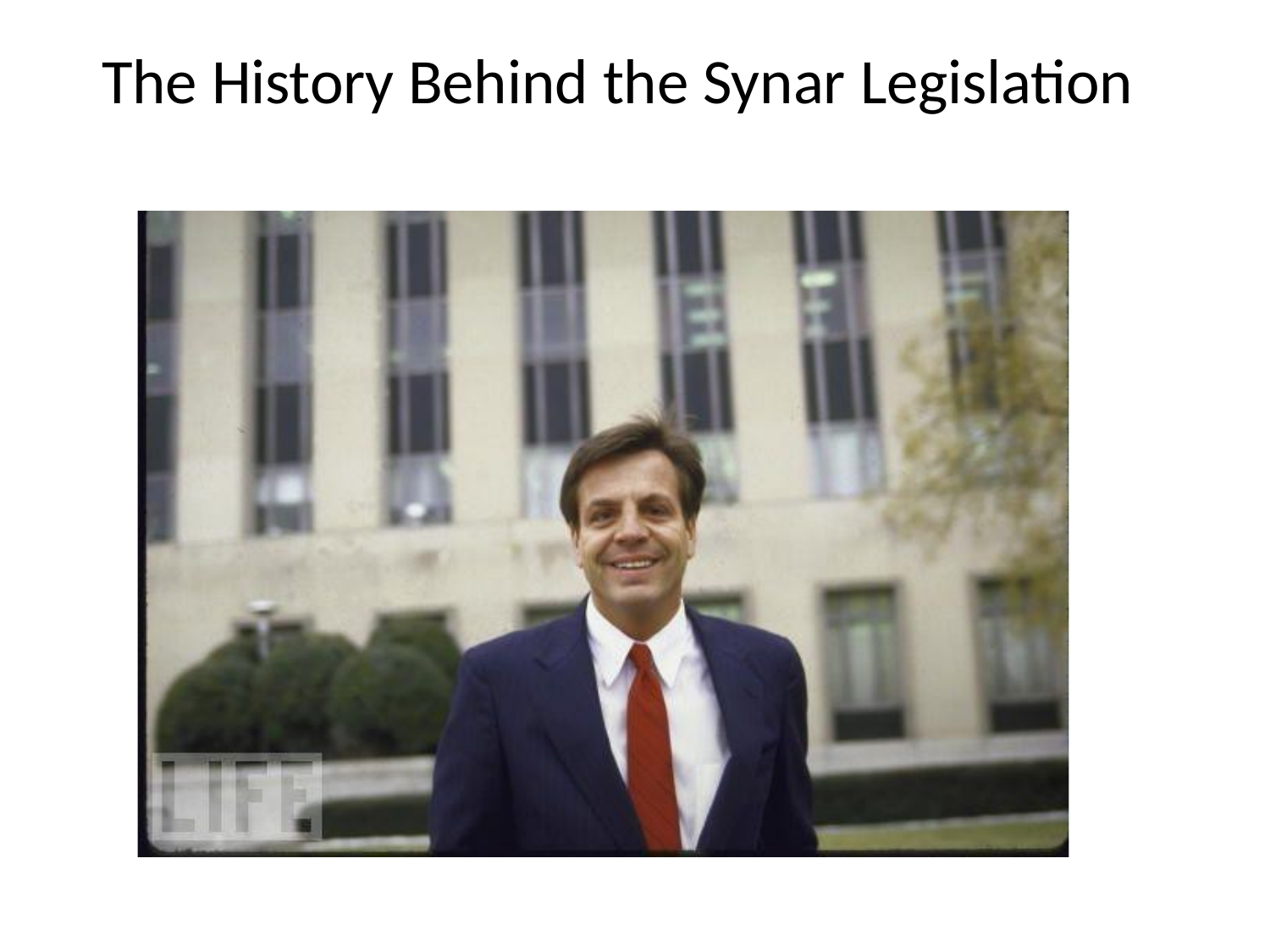

# The History Behind the Synar Legislation

7